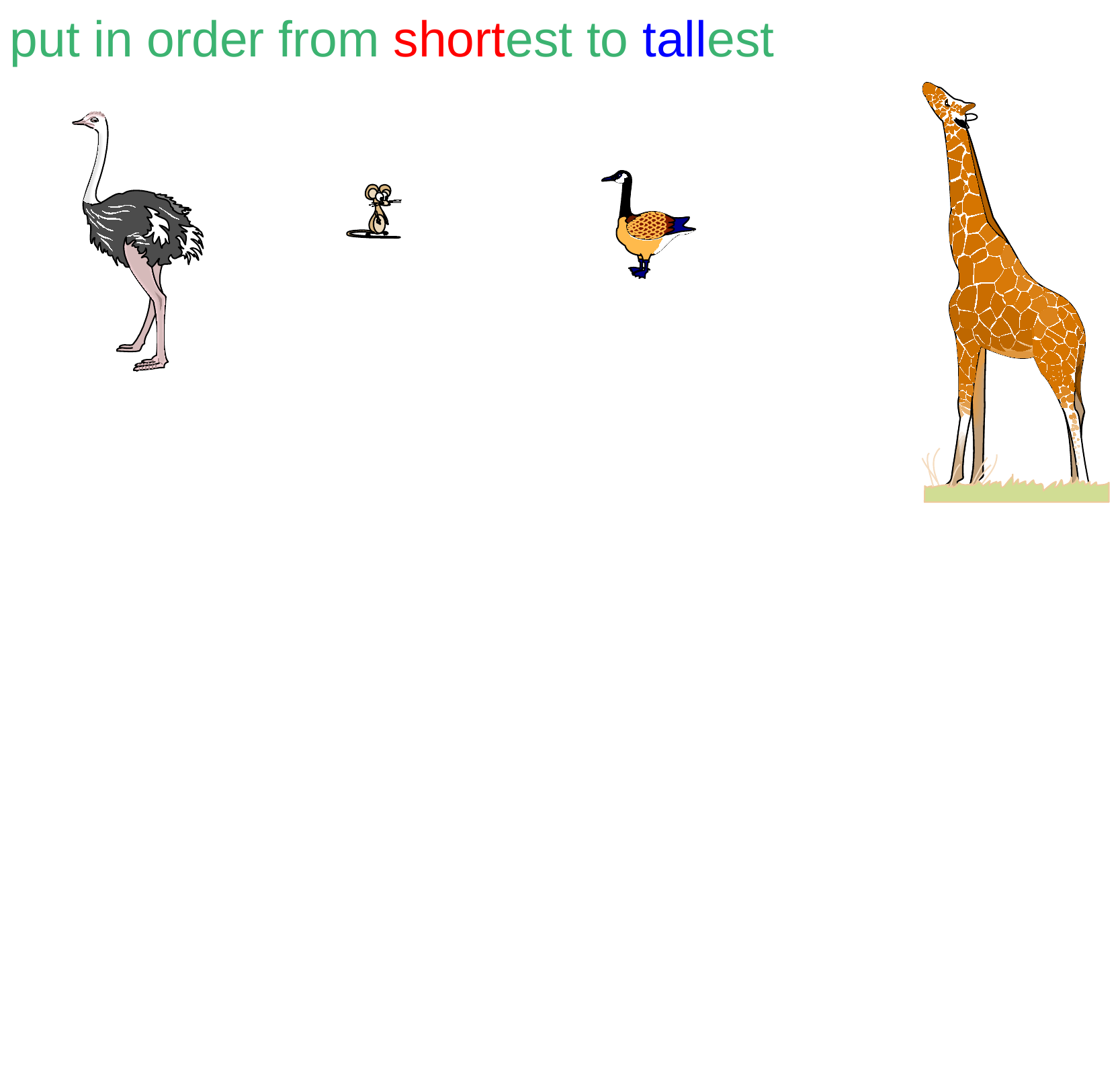

put in order from shortest to tallest